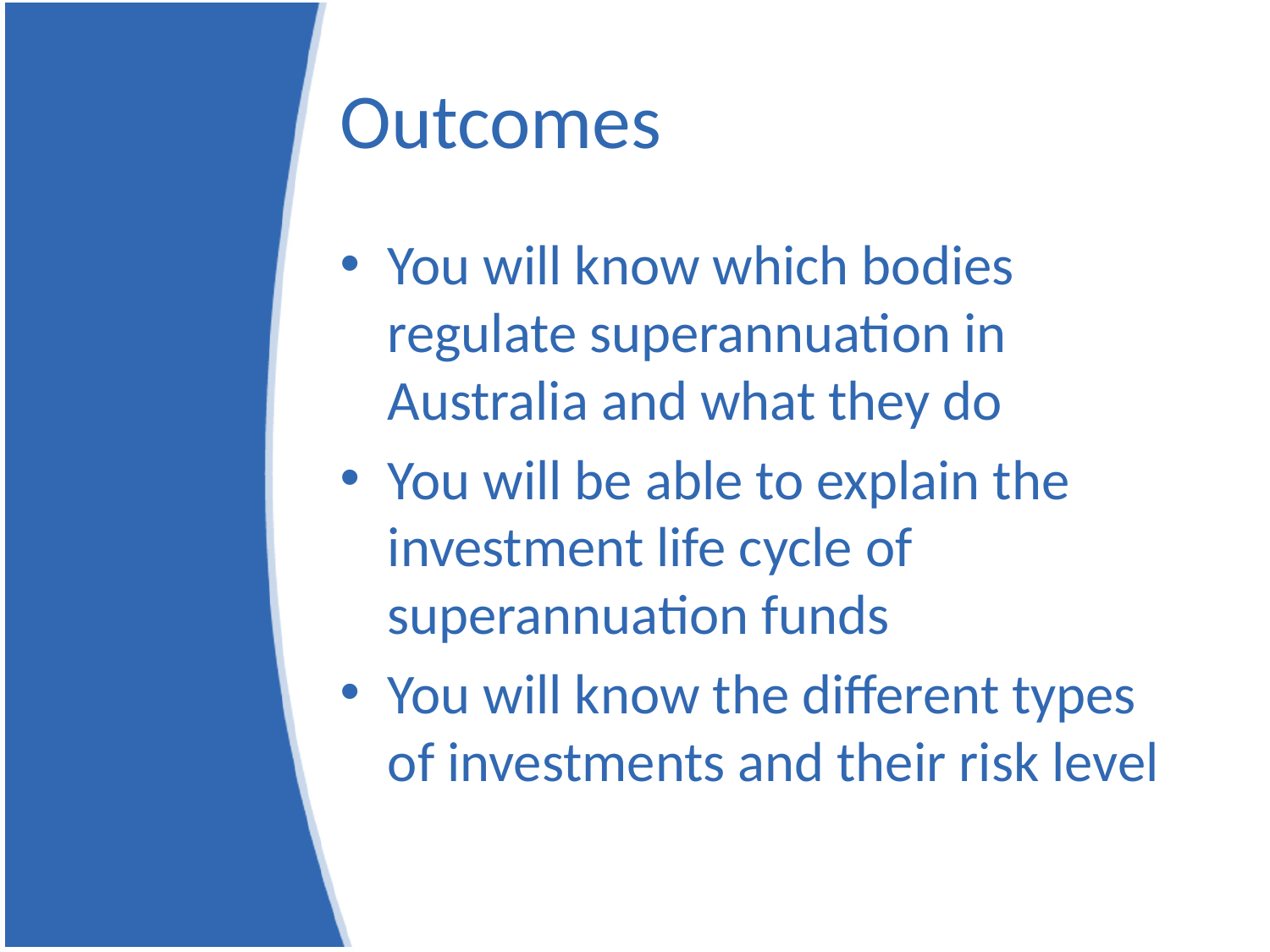

# Outcomes
You will know which bodies regulate superannuation in Australia and what they do
You will be able to explain the investment life cycle of superannuation funds
You will know the different types of investments and their risk level